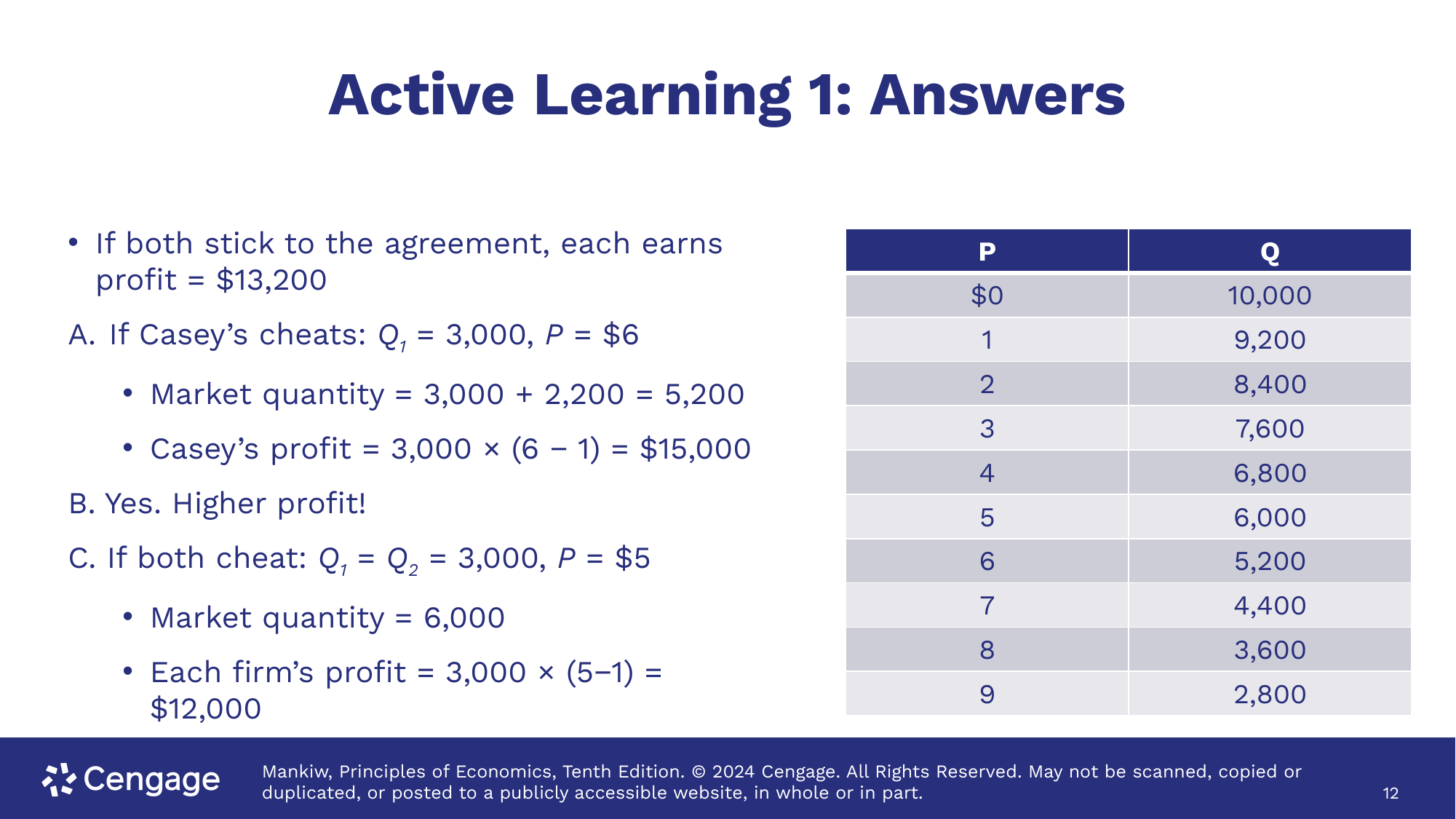

# Active Learning 1: Answers
If both stick to the agreement, each earns profit = $13,200
If Casey’s cheats: Q1 = 3,000, P = $6
Market quantity = 3,000 + 2,200 = 5,200
Casey’s profit = 3,000 × (6 − 1) = $15,000
B. Yes. Higher profit!
C. If both cheat: Q1 = Q2 = 3,000, P = $5
Market quantity = 6,000
Each firm’s profit = 3,000 × (5−1) = $12,000
| P | Q |
| --- | --- |
| $0 | 10,000 |
| 1 | 9,200 |
| 2 | 8,400 |
| 3 | 7,600 |
| 4 | 6,800 |
| 5 | 6,000 |
| 6 | 5,200 |
| 7 | 4,400 |
| 8 | 3,600 |
| 9 | 2,800 |